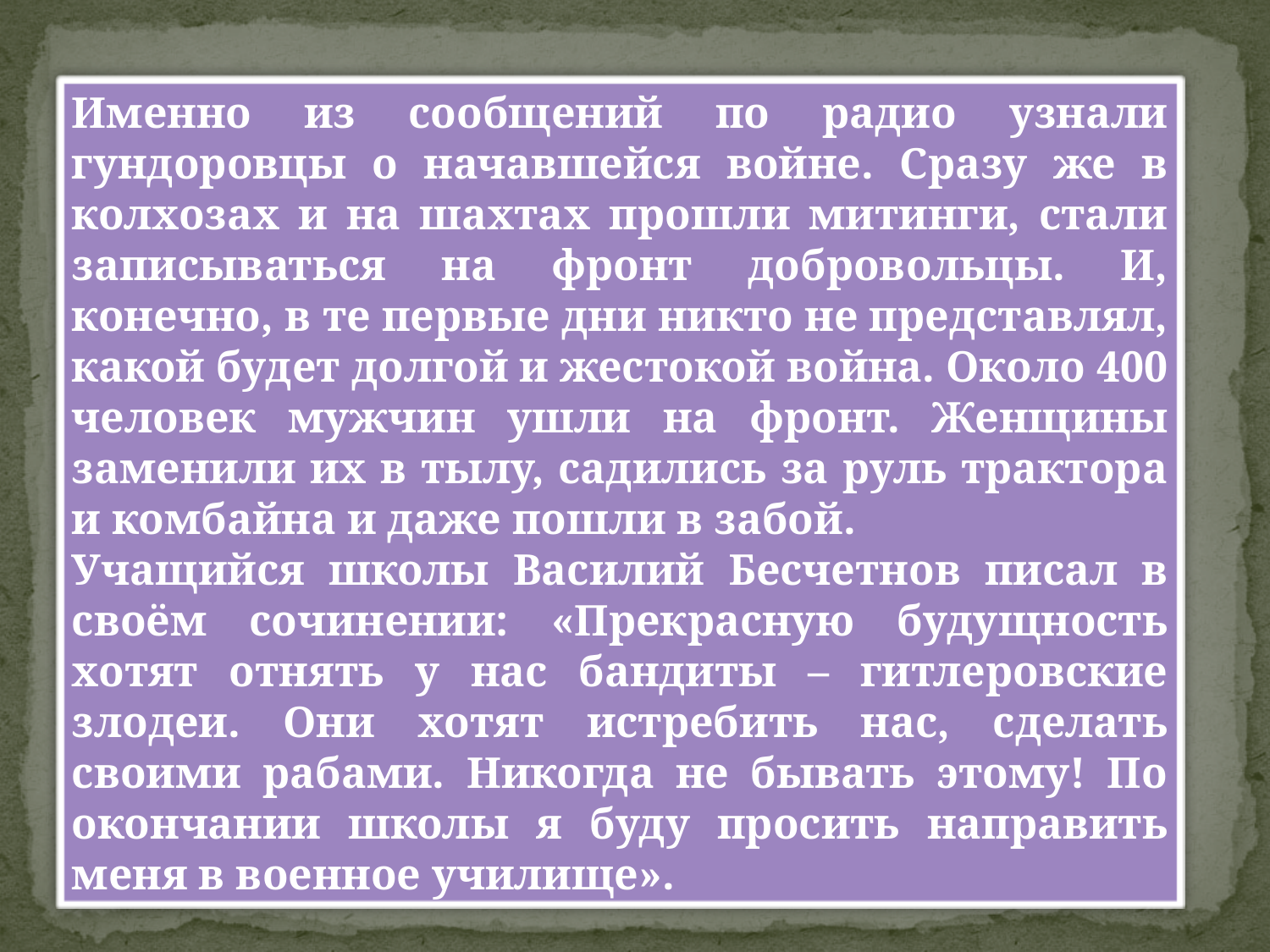

Именно из сообщений по радио узнали гундоровцы о начавшейся войне. Сразу же в колхозах и на шахтах прошли митинги, стали записываться на фронт добровольцы. И, конечно, в те первые дни никто не представлял, какой будет долгой и жестокой война. Около 400 человек мужчин ушли на фронт. Женщины заменили их в тылу, садились за руль трактора и комбайна и даже пошли в забой.
Учащийся школы Василий Бесчетнов писал в своём сочинении: «Прекрасную будущность хотят отнять у нас бандиты – гитлеровские злодеи. Они хотят истребить нас, сделать своими рабами. Никогда не бывать этому! По окончании школы я буду просить направить меня в военное училище».